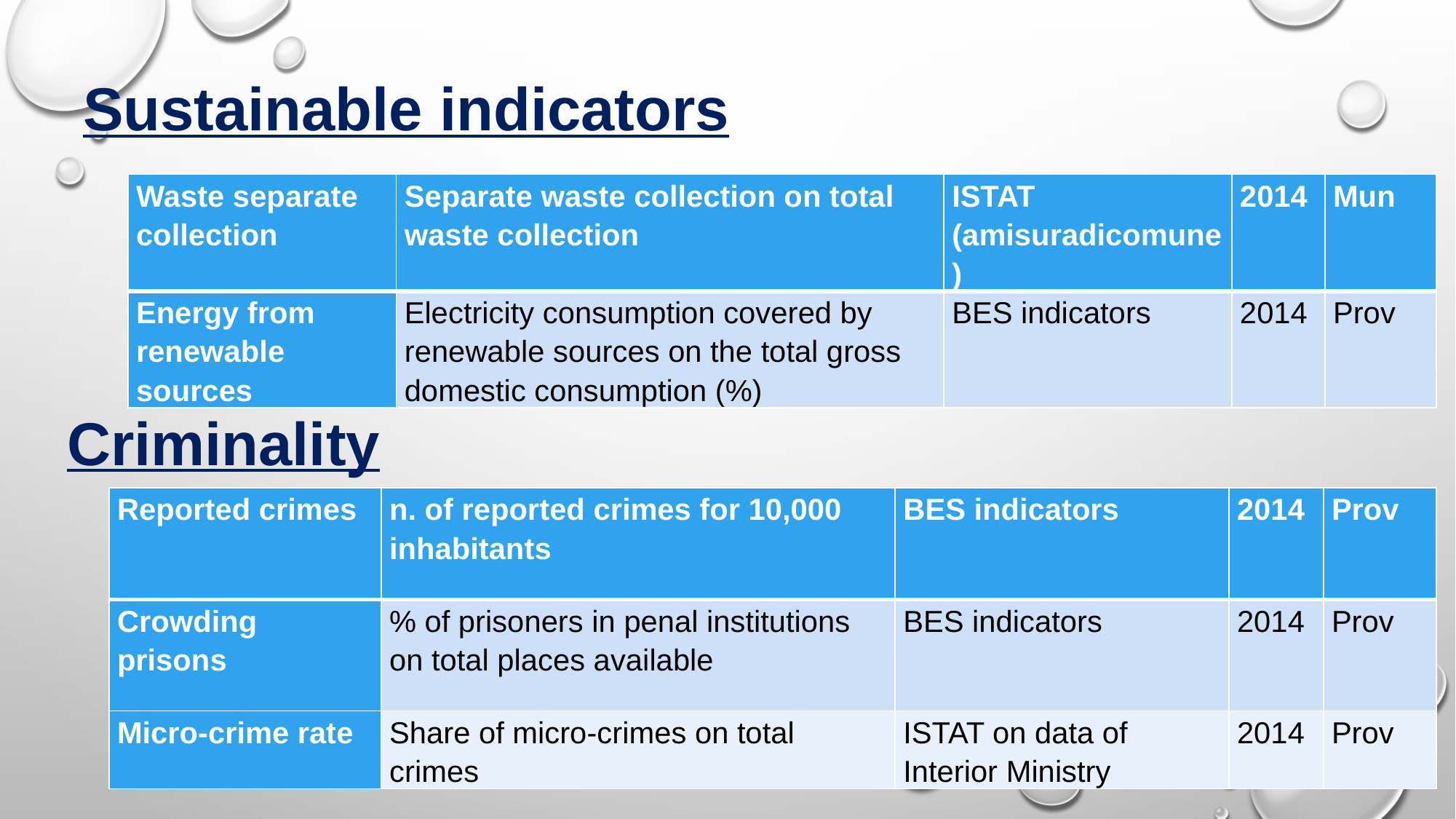

Sustainable indicators
| Waste separate collection | Separate waste collection on total waste collection | ISTAT (amisuradicomune) | 2014 | Mun |
| --- | --- | --- | --- | --- |
| Energy from renewable sources | Electricity consumption covered by renewable sources on the total gross domestic consumption (%) | BES indicators | 2014 | Prov |
Criminality
| Reported crimes | n. of reported crimes for 10,000 inhabitants | BES indicators | 2014 | Prov |
| --- | --- | --- | --- | --- |
| Crowding prisons | % of prisoners in penal institutions on total places available | BES indicators | 2014 | Prov |
| Micro-crime rate | Share of micro-crimes on total crimes | ISTAT on data of Interior Ministry | 2014 | Prov |
19